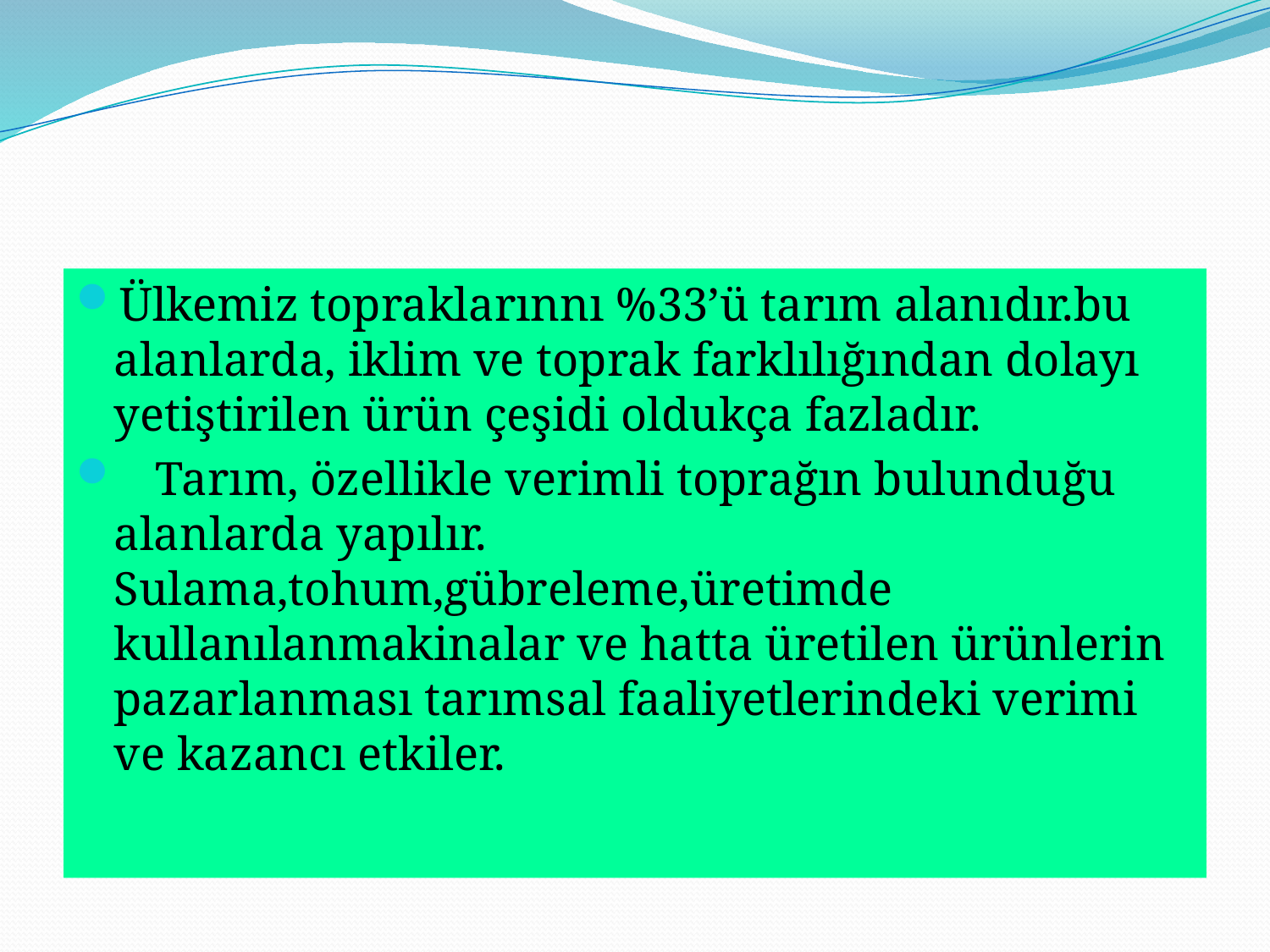

#
Ülkemiz topraklarınnı %33’ü tarım alanıdır.bu alanlarda, iklim ve toprak farklılığından dolayı yetiştirilen ürün çeşidi oldukça fazladır.
   Tarım, özellikle verimli toprağın bulunduğu alanlarda yapılır. Sulama,tohum,gübreleme,üretimde kullanılanmakinalar ve hatta üretilen ürünlerin pazarlanması tarımsal faaliyetlerindeki verimi ve kazancı etkiler.